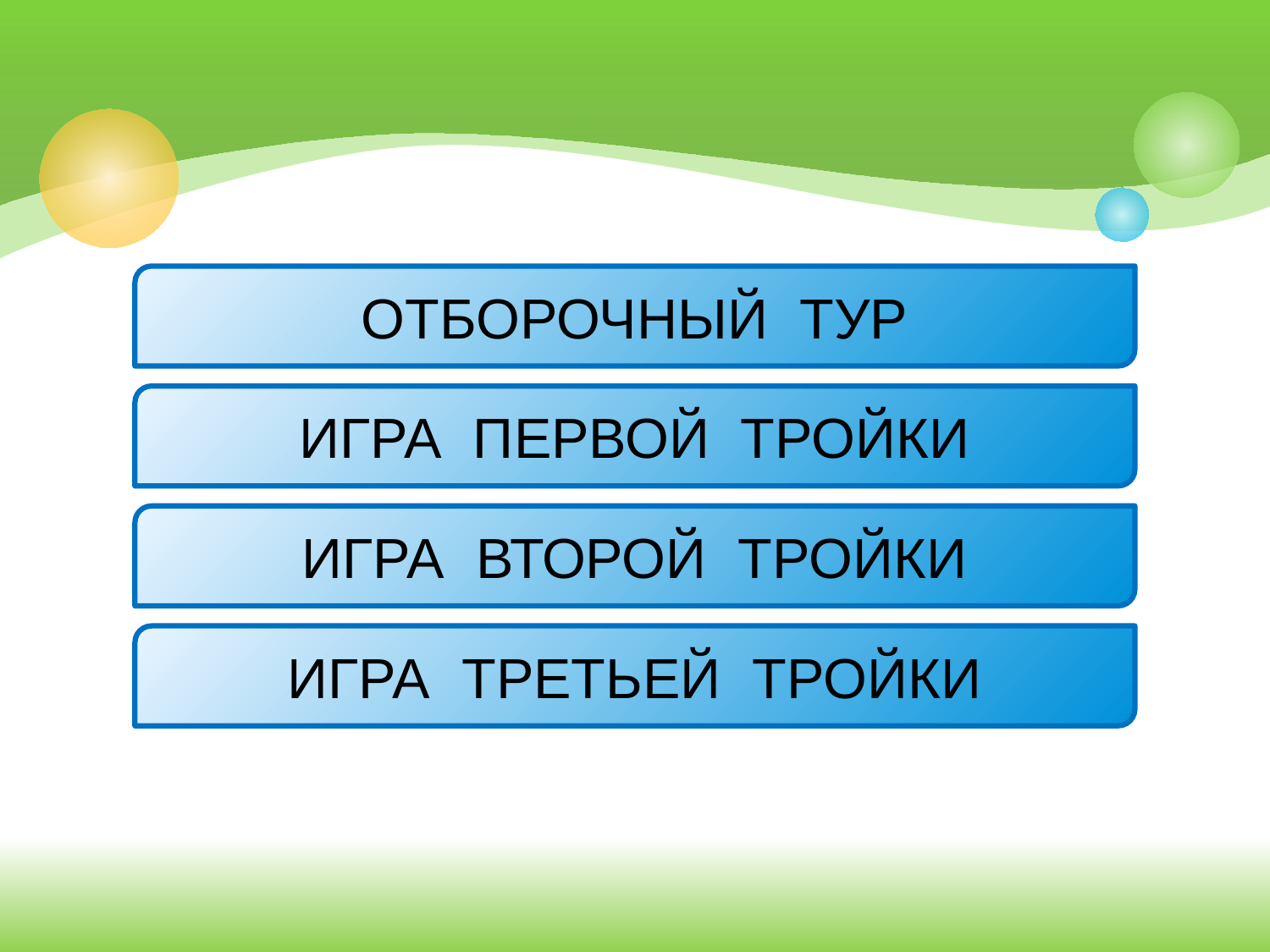

ОТБОРОЧНЫЙ  ТУР
ИГРА  ПЕРВОЙ  ТРОЙКИ
ИГРА  ВТОРОЙ  ТРОЙКИ
ИГРА  ТРЕТЬЕЙ  ТРОЙКИ